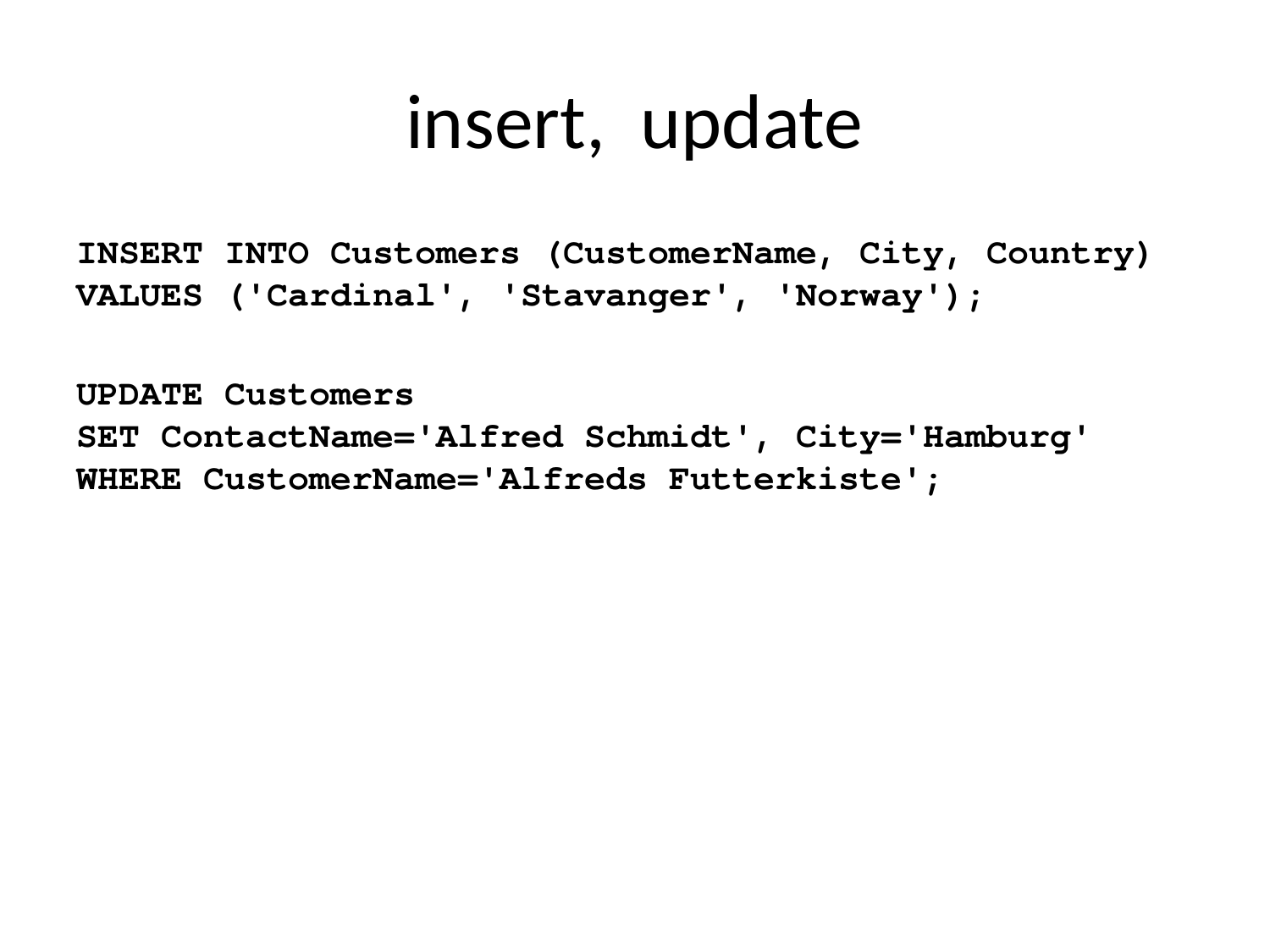

# insert,  update
INSERT INTO Customers (CustomerName, City, Country)
VALUES ('Cardinal', 'Stavanger', 'Norway');

UPDATE Customers
SET ContactName='Alfred Schmidt', City='Hamburg'
WHERE CustomerName='Alfreds Futterkiste';